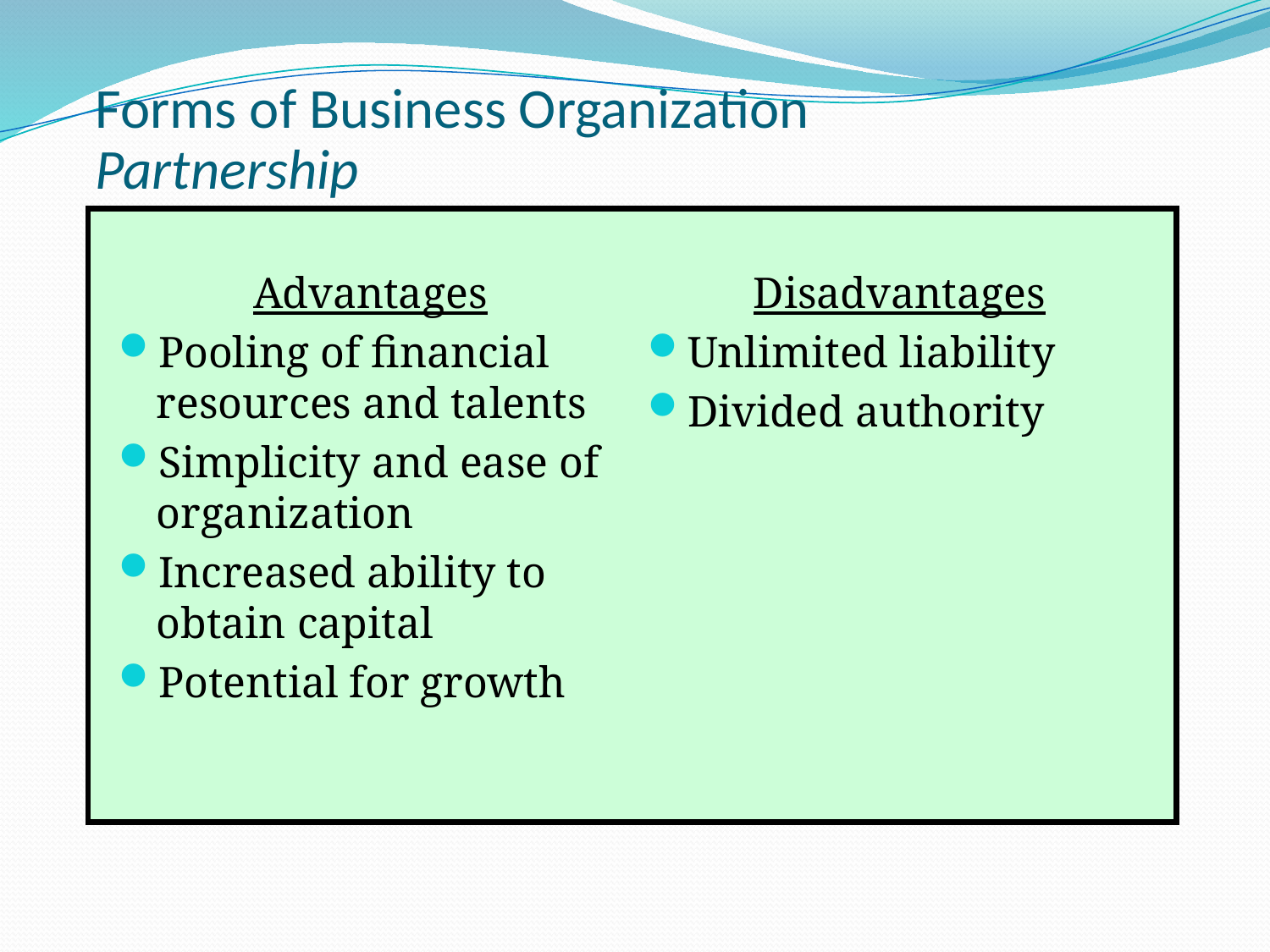

# Forms of Business Organization Partnership

Advantages
Pooling of financial resources and talents
Simplicity and ease of organization
Increased ability to obtain capital
Potential for growth
Disadvantages
Unlimited liability
Divided authority